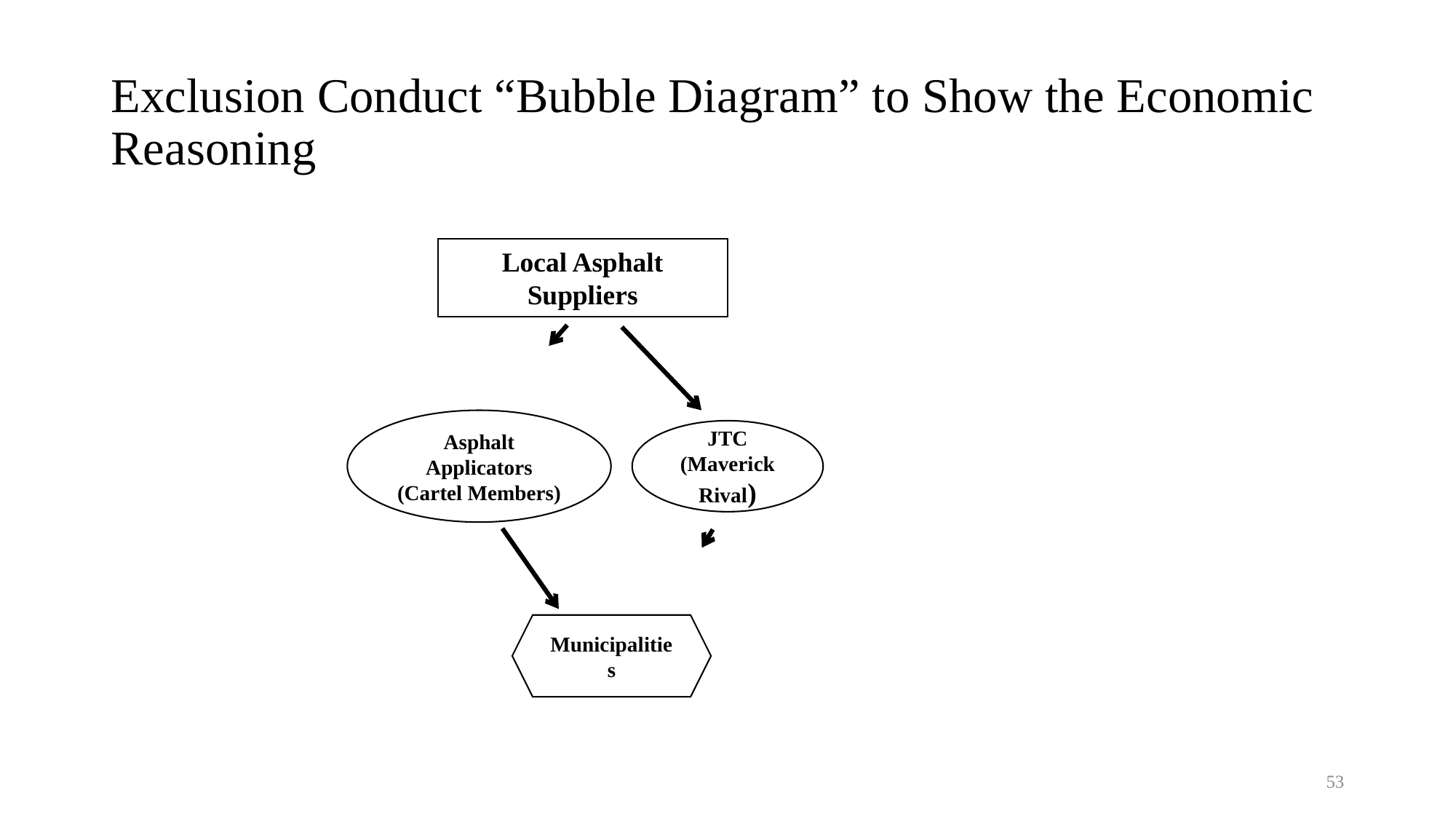

# Exclusion Conduct “Bubble Diagram” to Show the Economic Reasoning

Local Asphalt
Suppliers
Asphalt
Applicators
(Cartel Members)
JTC
(Maverick Rival)
Municipalities
53